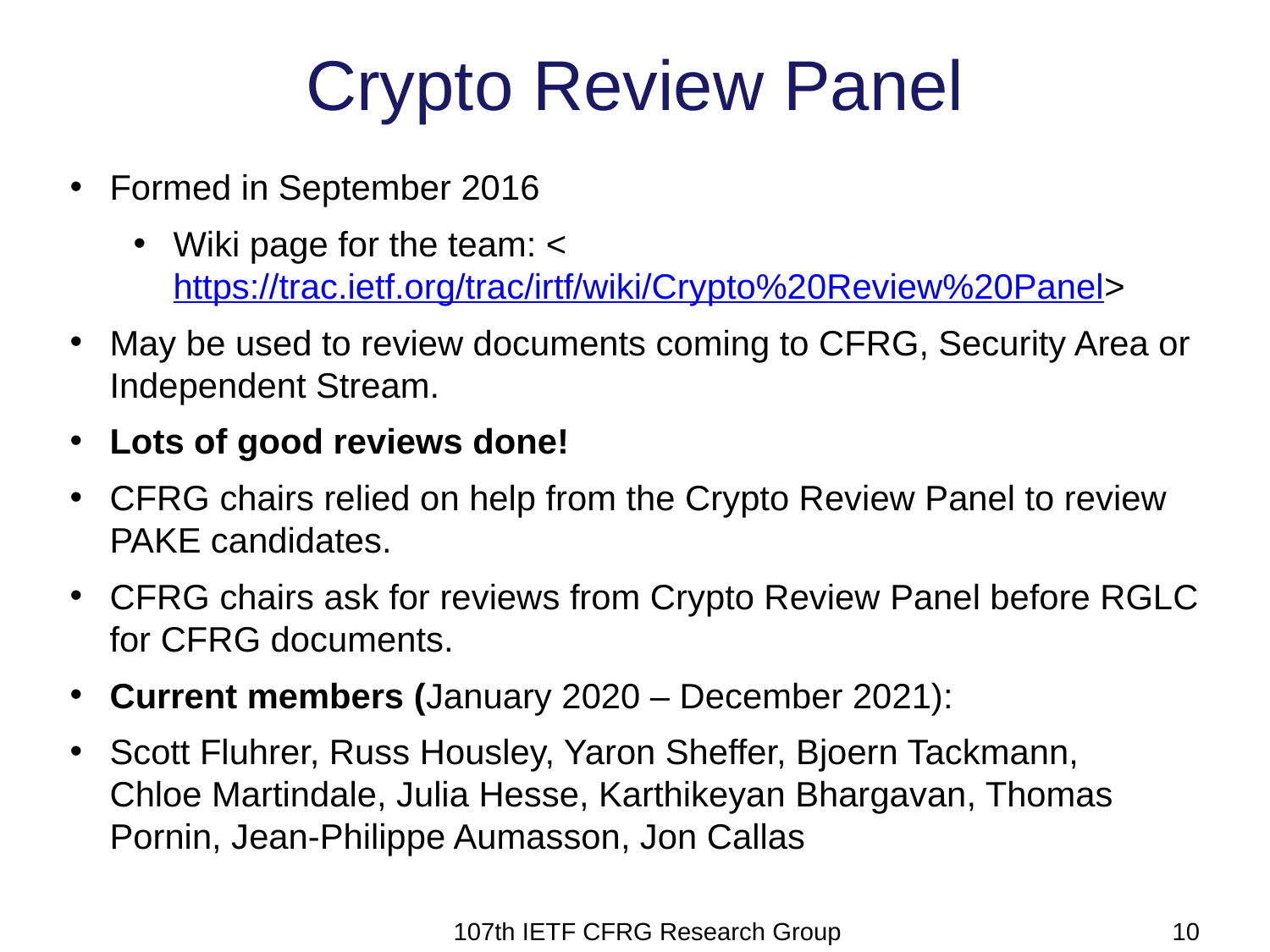

# Crypto Review Panel
Formed in September 2016
Wiki page for the team: <https://trac.ietf.org/trac/irtf/wiki/Crypto%20Review%20Panel>
May be used to review documents coming to CFRG, Security Area or Independent Stream.
Lots of good reviews done!
CFRG chairs relied on help from the Crypto Review Panel to review PAKE candidates.
CFRG chairs ask for reviews from Crypto Review Panel before RGLC for CFRG documents.
Current members (January 2020 – December 2021):
Scott Fluhrer, Russ Housley, Yaron Sheffer, Bjoern Tackmann,
Chloe Martindale, Julia Hesse, Karthikeyan Bhargavan, Thomas Pornin, Jean-Philippe Aumasson, Jon Callas
10
107th IETF CFRG Research Group